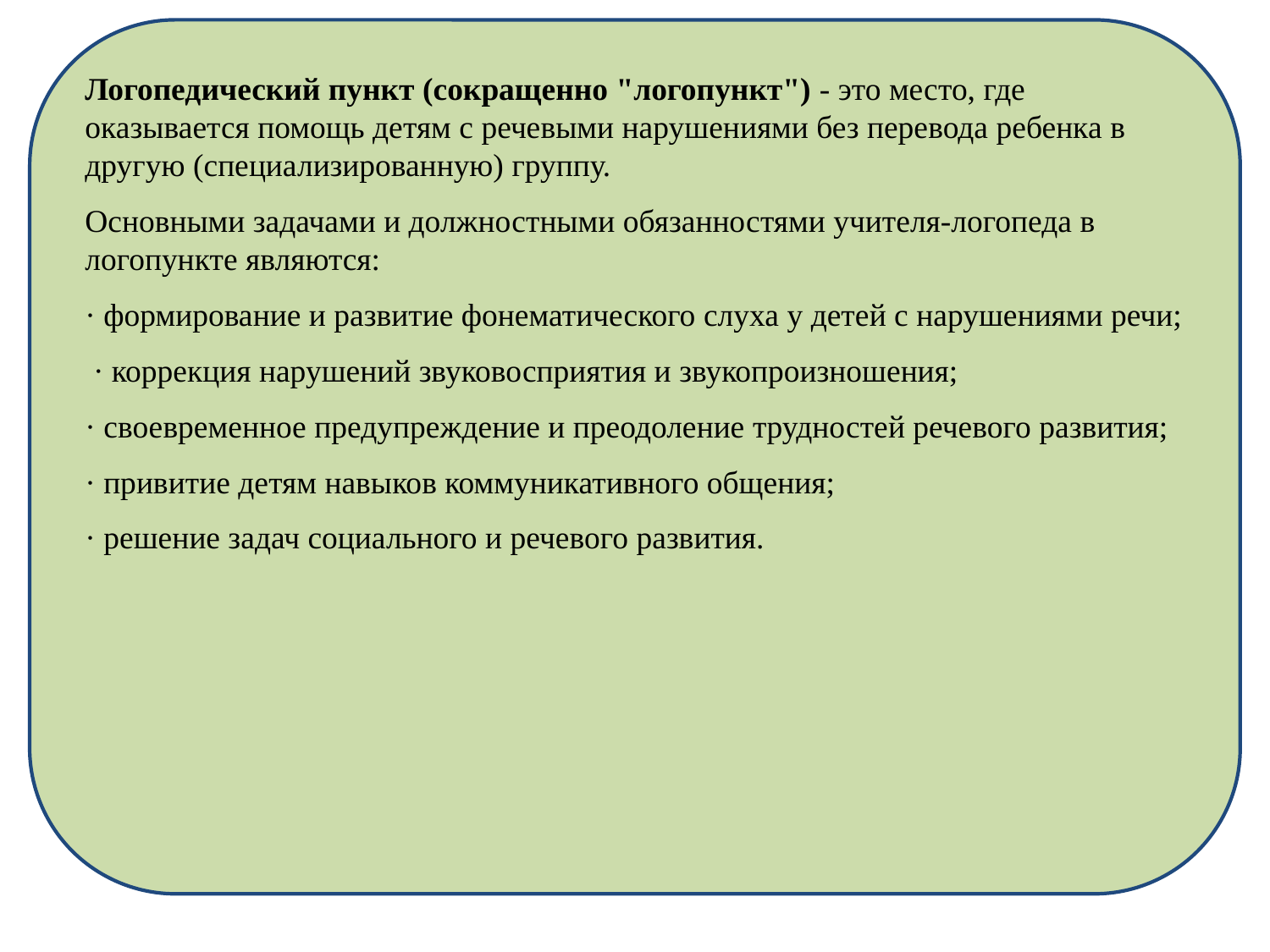

Логопедический пункт (сокращенно "логопункт") - это место, где оказывается помощь детям с речевыми нарушениями без перевода ребенка в другую (специализированную) группу.
Основными задачами и должностными обязанностями учителя-логопеда в логопункте являются:
· формирование и развитие фонематического слуха у детей с нарушениями речи;
 · коррекция нарушений звуковосприятия и звукопроизношения;
· своевременное предупреждение и преодоление трудностей речевого развития;
· привитие детям навыков коммуникативного общения;
· решение задач социального и речевого развития.